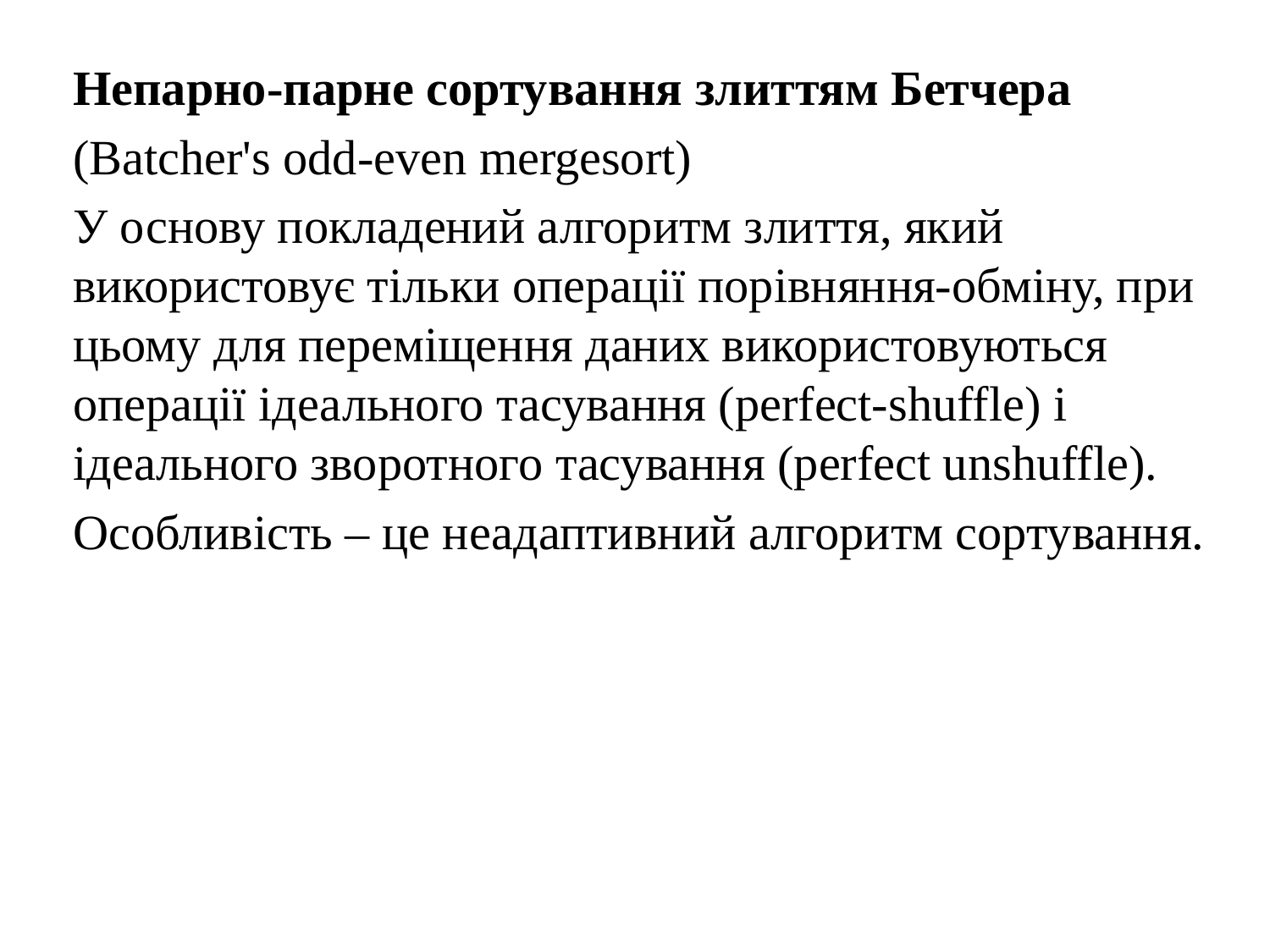

Непарно-парне сортування злиттям Бетчера
	(Batcher's odd-even mergesort)
	У основу покладений алгоритм злиття, який використовує тільки операції порівняння-обміну, при цьому для переміщення даних використовуються операції ідеального тасування (perfect-shuffle) і ідеального зворотного тасування (perfect unshuffle).
	Особливість – це неадаптивний алгоритм сортування.